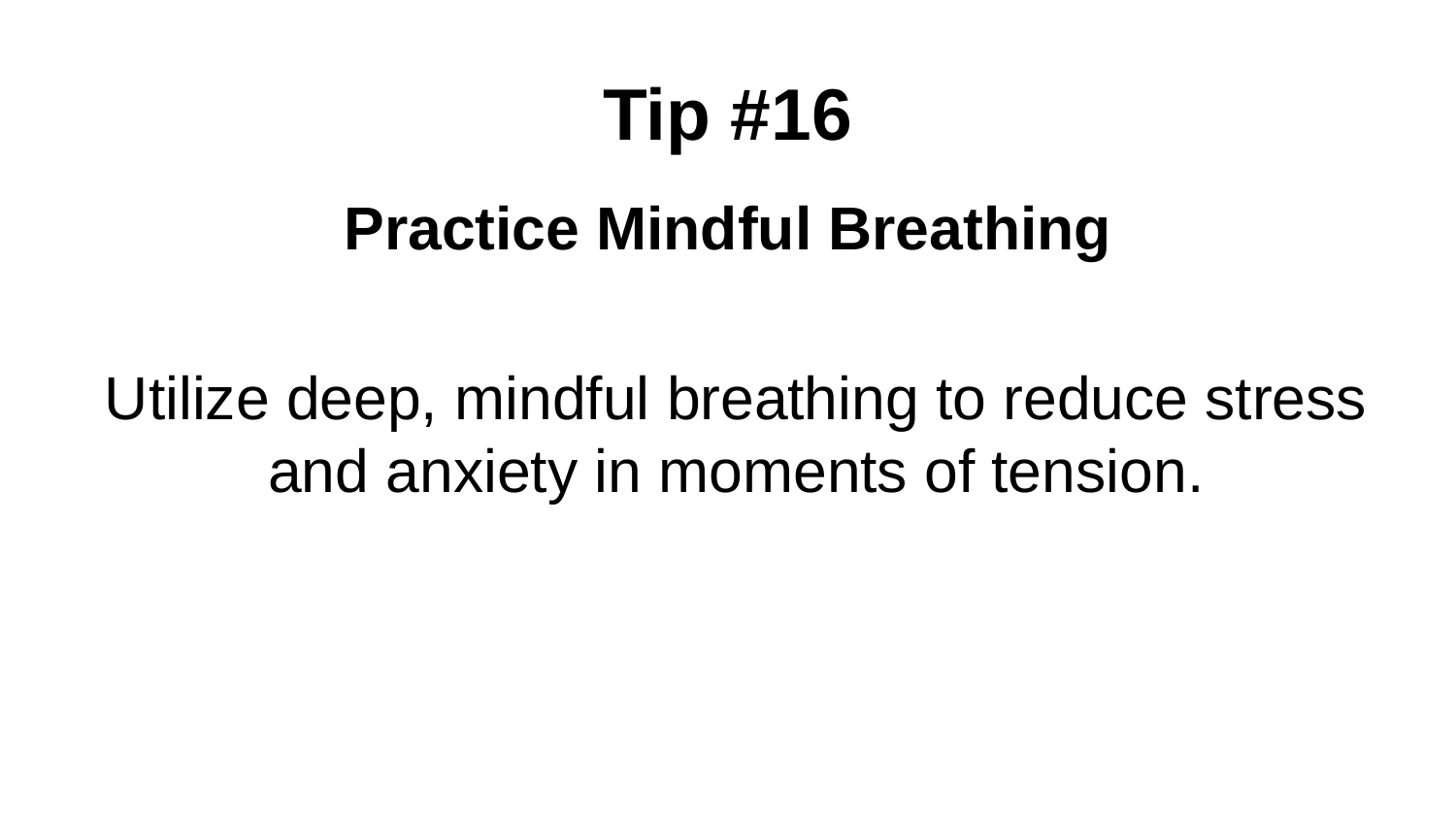

# Tip #16

Practice Mindful Breathing

Utilize deep, mindful breathing to reduce stress and anxiety in moments of tension.